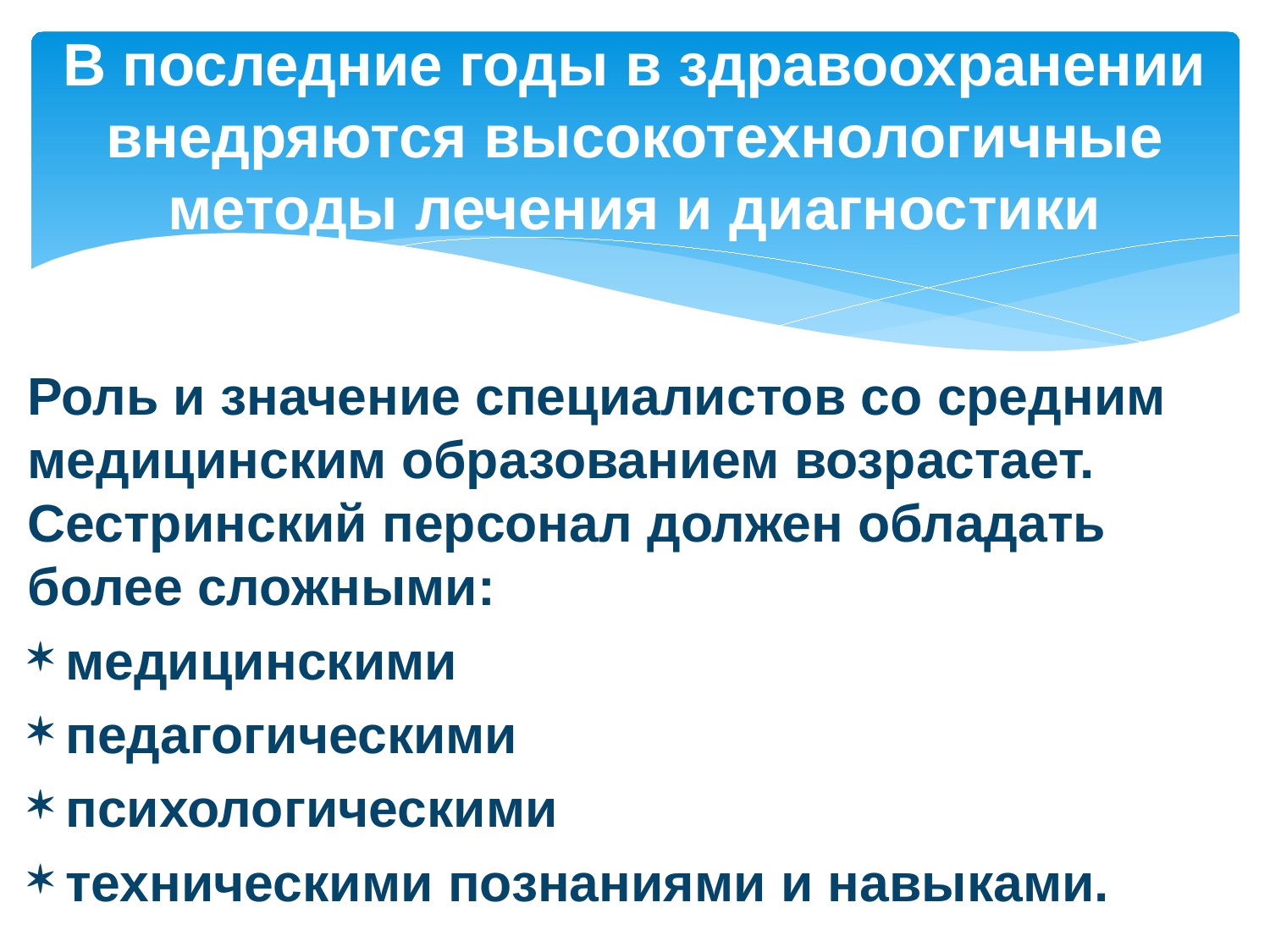

# В последние годы в здравоохранении внедряются высокотехнологичные методы лечения и диагностики
Роль и значение специалистов со средним медицинским образованием возрастает. Сестринский персонал должен обладать более сложными:
медицинскими
педагогическими
психологическими
техническими познаниями и навыками.